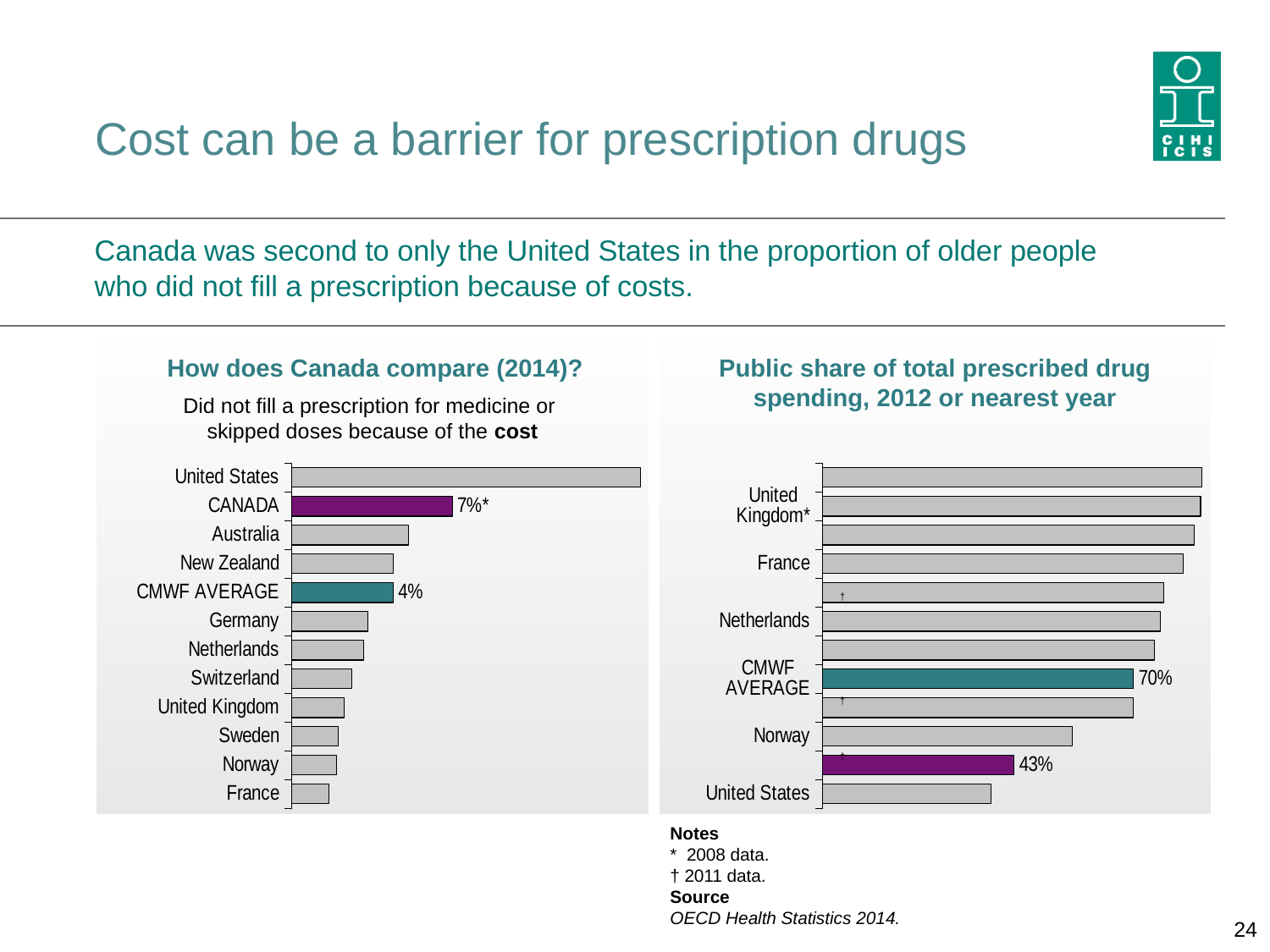

# Cost can be a barrier for prescription drugs
Canada was second to only the United States in the proportion of older people
who did not fill a prescription because of costs.

 How does Canada compare (2014)?
Public share of total prescribed drug spending, 2012 or nearest year
Did not fill a prescription for medicine or
skipped doses because of the cost

### Chart

| Category |  |
|---|---|
| France | 0.01648 |
| Norway | 0.01984 |
| Sweden | 0.02061 |
| United Kingdom | 0.02321 |
| Switzerland | 0.02638 |
| Netherlands | 0.03179 |
| Germany | 0.03372 |
| CMWF AVERAGE | 0.04499 |
| New Zealand | 0.04508 |
| Australia | 0.05181 |
| CANADA | 0.07116 |
| United States | 0.15481 |

### Chart

| Category |  |
|---|---|
| United States | 0.37799999999999995 |
| CANADA   | 0.429 |
| Norway | 0.56 |
| Australia   | 0.696 |
| CMWF AVERAGE | 0.6969090909090909 |
| Sweden | 0.743 |
| Netherlands | 0.757 |
| New Zealand   | 0.765 |
| France | 0.809 |
| Switzerland | 0.8320000000000001 |
| United Kingdom* | 0.847 |
| Germany | 0.85 |
†
†
†
Notes
*  2008 data.
† 2011 data.
Source
OECD Health Statistics 2014.
24